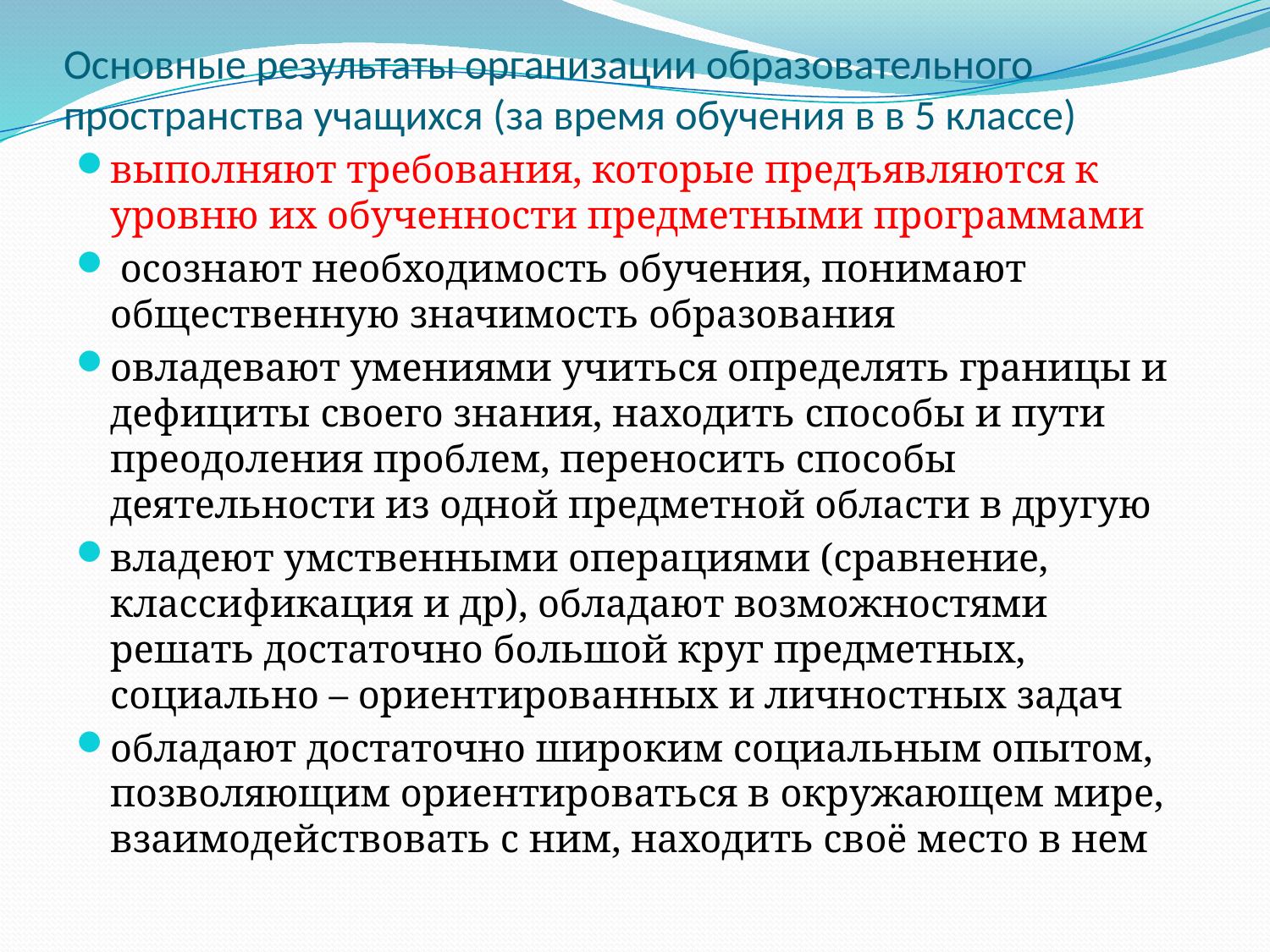

# Основные результаты организации образовательного пространства учащихся (за время обучения в в 5 классе)
выполняют требования, которые предъявляются к уровню их обученности предметными программами
 осознают необходимость обучения, понимают общественную значимость образования
овладевают умениями учиться определять границы и дефициты своего знания, находить способы и пути преодоления проблем, переносить способы деятельности из одной предметной области в другую
владеют умственными операциями (сравнение, классификация и др), обладают возможностями решать достаточно большой круг предметных, социально – ориентированных и личностных задач
обладают достаточно широким социальным опытом, позволяющим ориентироваться в окружающем мире, взаимодействовать с ним, находить своё место в нем